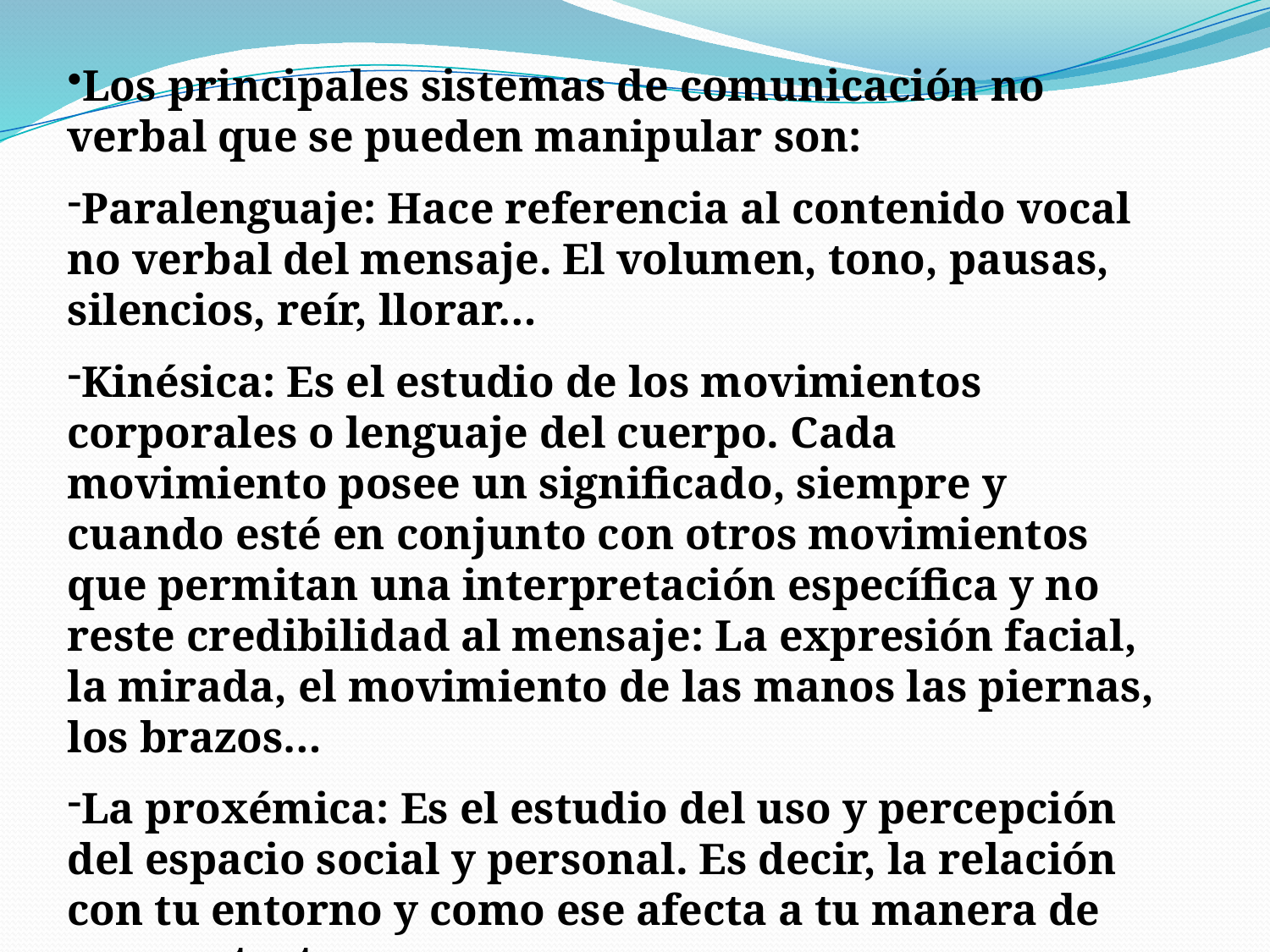

Los principales sistemas de comunicación no verbal que se pueden manipular son:
Paralenguaje: Hace referencia al contenido vocal no verbal del mensaje. El volumen, tono, pausas, silencios, reír, llorar…
Kinésica: Es el estudio de los movimientos corporales o lenguaje del cuerpo. Cada movimiento posee un significado, siempre y cuando esté en conjunto con otros movimientos que permitan una interpretación específica y no reste credibilidad al mensaje: La expresión facial, la mirada, el movimiento de las manos las piernas, los brazos…
La proxémica: Es el estudio del uso y percepción del espacio social y personal. Es decir, la relación con tu entorno y como ese afecta a tu manera de comportarte.